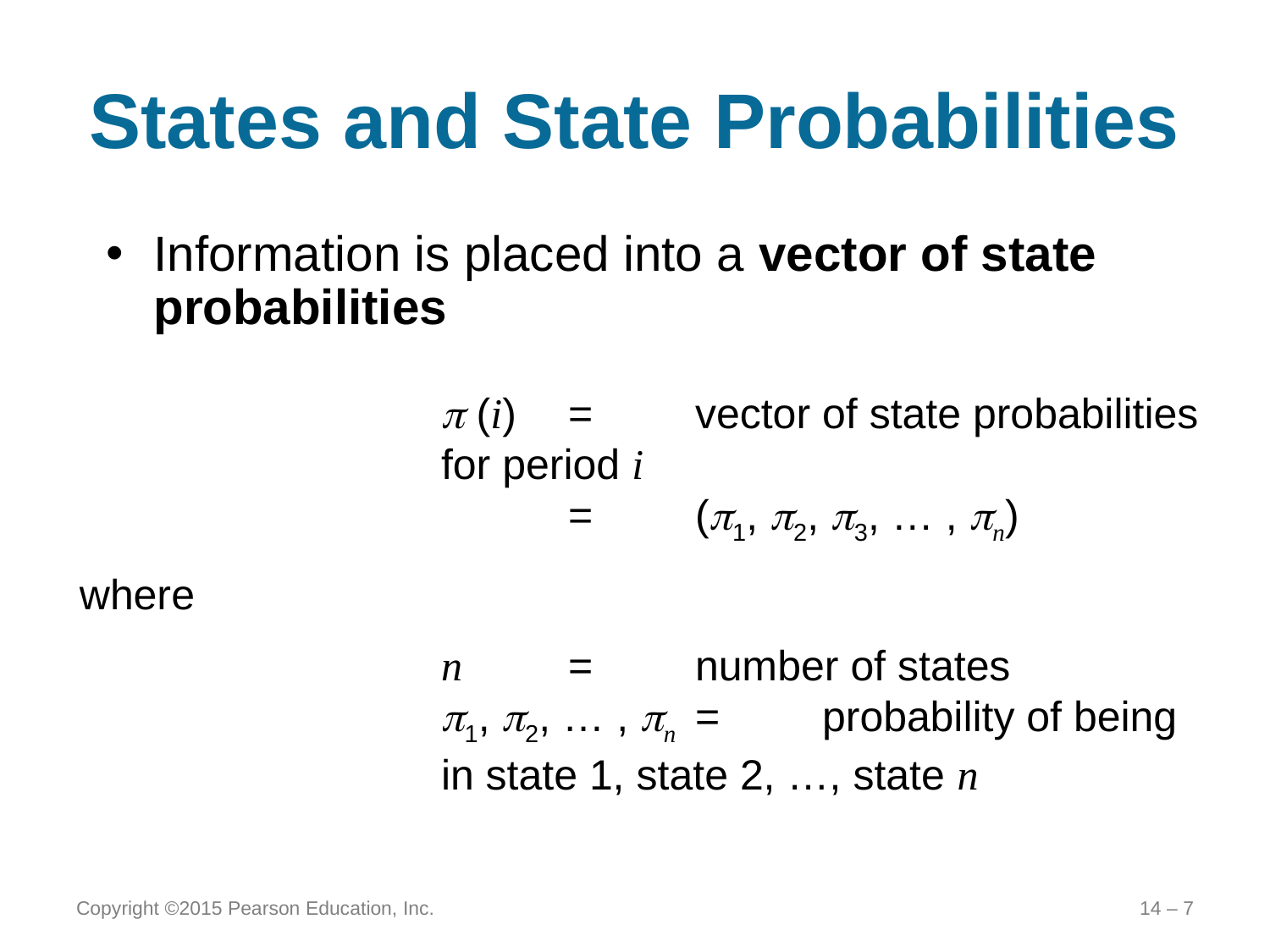

# States and State Probabilities
Information is placed into a vector of state probabilities
	π (i)	=	vector of state probabilities for period i
		= 	(π1, π2, π3, … , πn)
where
	n	= 	number of states
	π1, π2, … , πn	=	probability of being in state 1, state 2, …, state n
Copyright ©2015 Pearson Education, Inc.
14 – 7